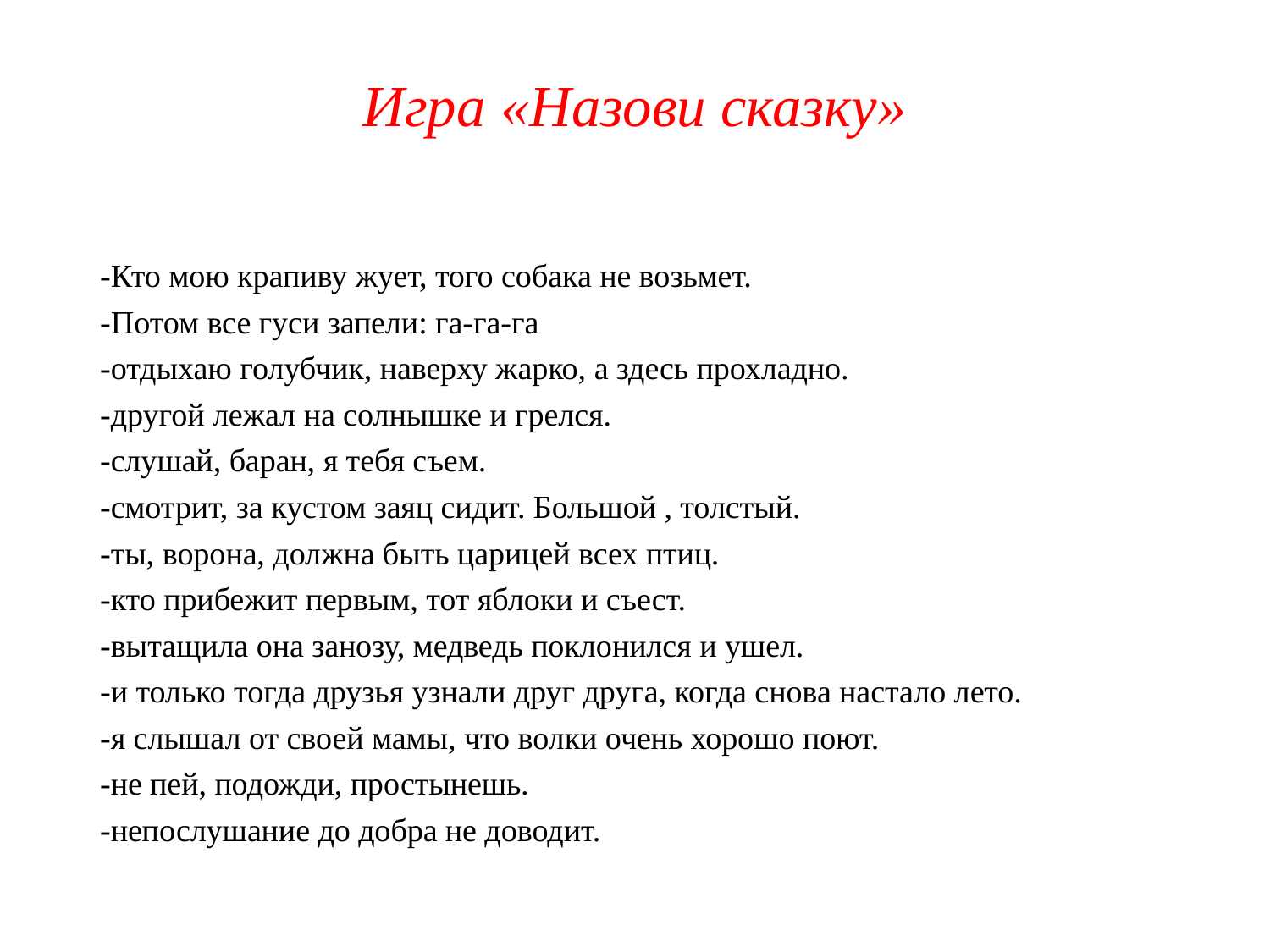

# Игра «Назови сказку»
-Кто мою крапиву жует, того собака не возьмет.
-Потом все гуси запели: га-га-га
-отдыхаю голубчик, наверху жарко, а здесь прохладно.
-другой лежал на солнышке и грелся.
-слушай, баран, я тебя съем.
-смотрит, за кустом заяц сидит. Большой , толстый.
-ты, ворона, должна быть царицей всех птиц.
-кто прибежит первым, тот яблоки и съест.
-вытащила она занозу, медведь поклонился и ушел.
-и только тогда друзья узнали друг друга, когда снова настало лето.
-я слышал от своей мамы, что волки очень хорошо поют.
-не пей, подожди, простынешь.
-непослушание до добра не доводит.